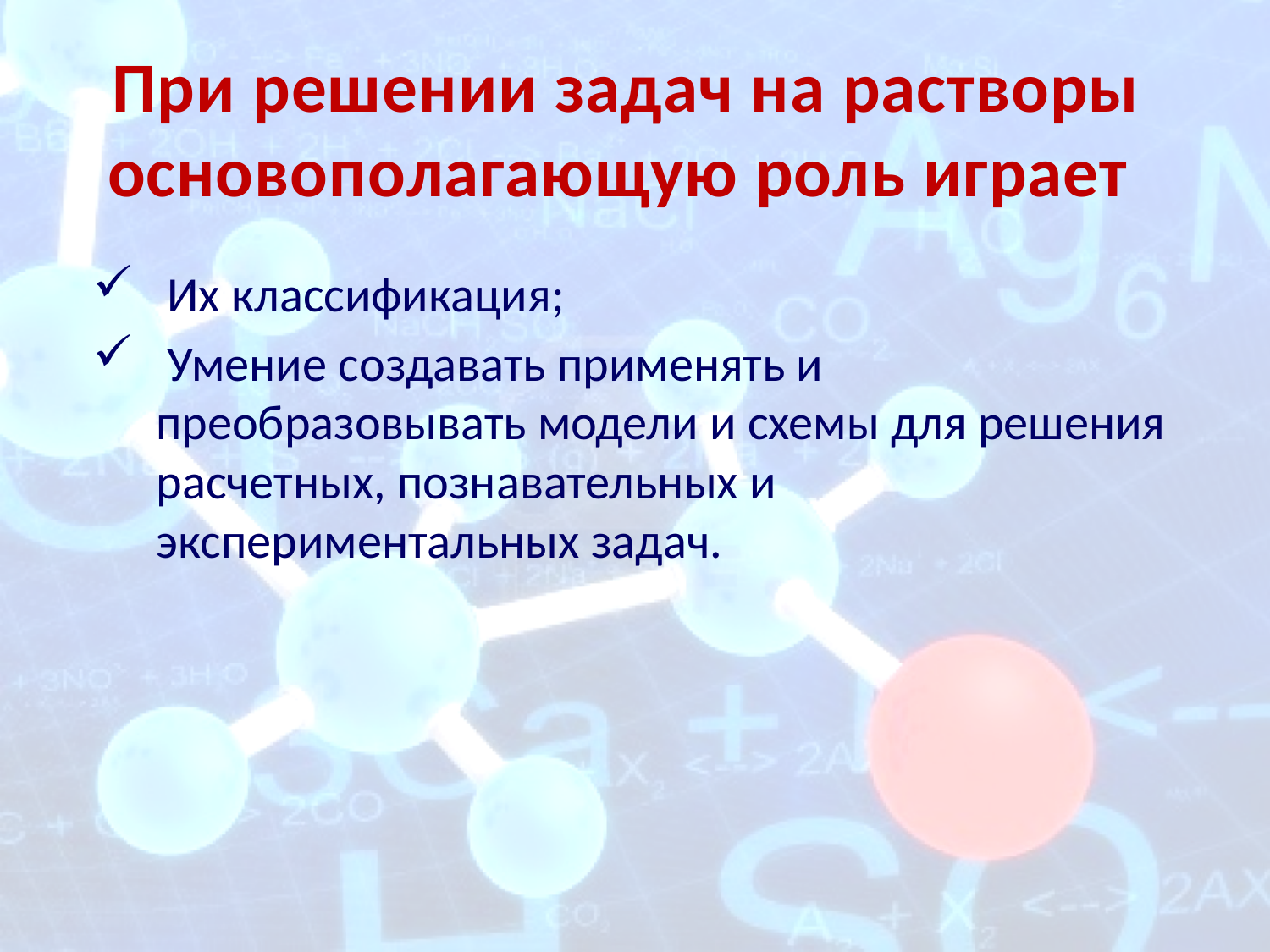

# При решении задач на растворы основополагающую роль играет
 Их классификация;
 Умение создавать применять и преобразовывать модели и схемы для решения расчетных, познавательных и экспериментальных задач.